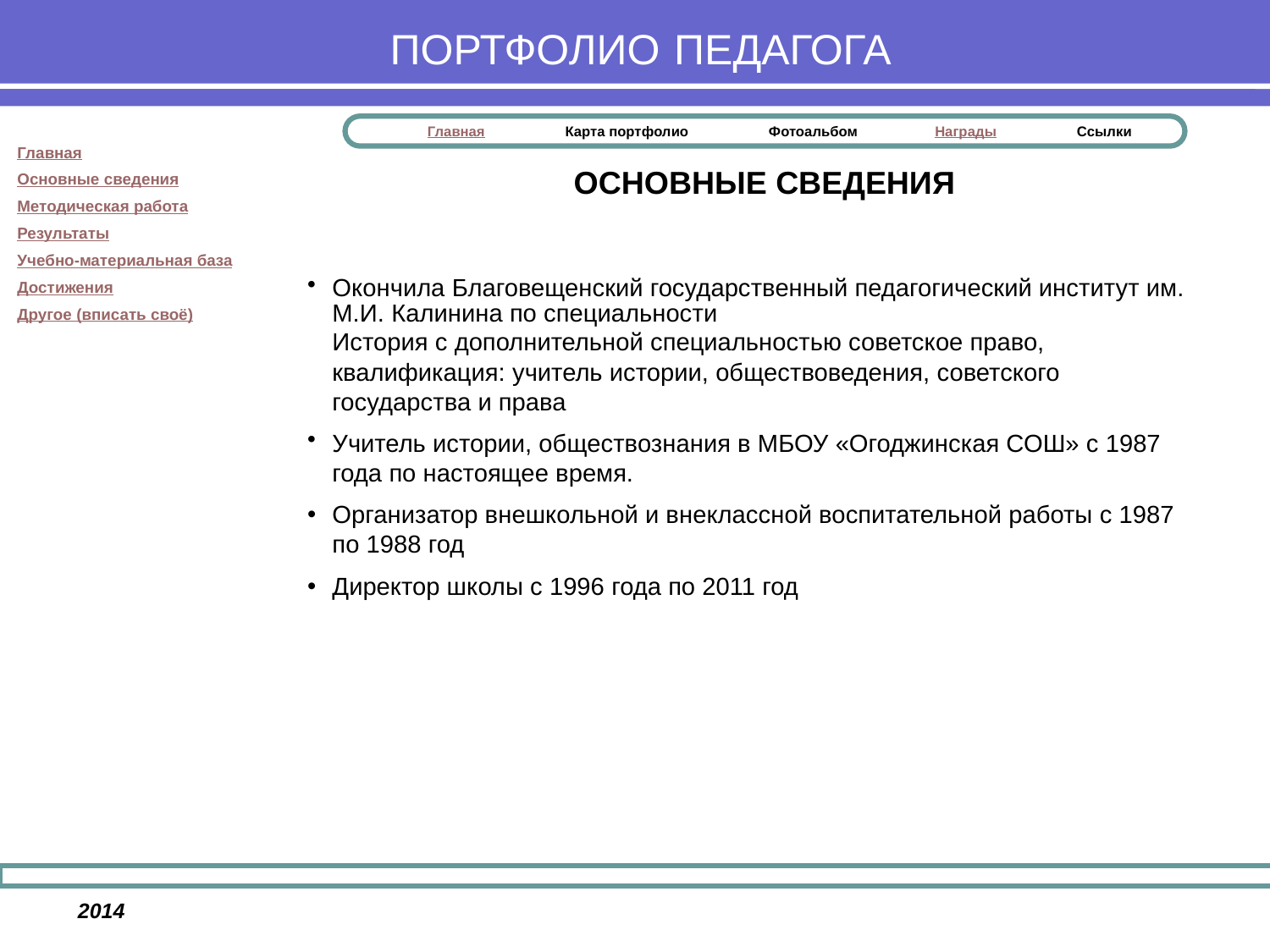

# ПОРТФОЛИО ПЕДАГОГА
ОСНОВНЫЕ СВЕДЕНИЯ
Окончила Благовещенский государственный педагогический институт им. М.И. Калинина по специальности История с дополнительной специальностью советское право, квалификация: учитель истории, обществоведения, советского государства и права
Учитель истории, обществознания в МБОУ «Огоджинская СОШ» с 1987 года по настоящее время.
Организатор внешкольной и внеклассной воспитательной работы с 1987 по 1988 год
Директор школы с 1996 года по 2011 годуч
2014